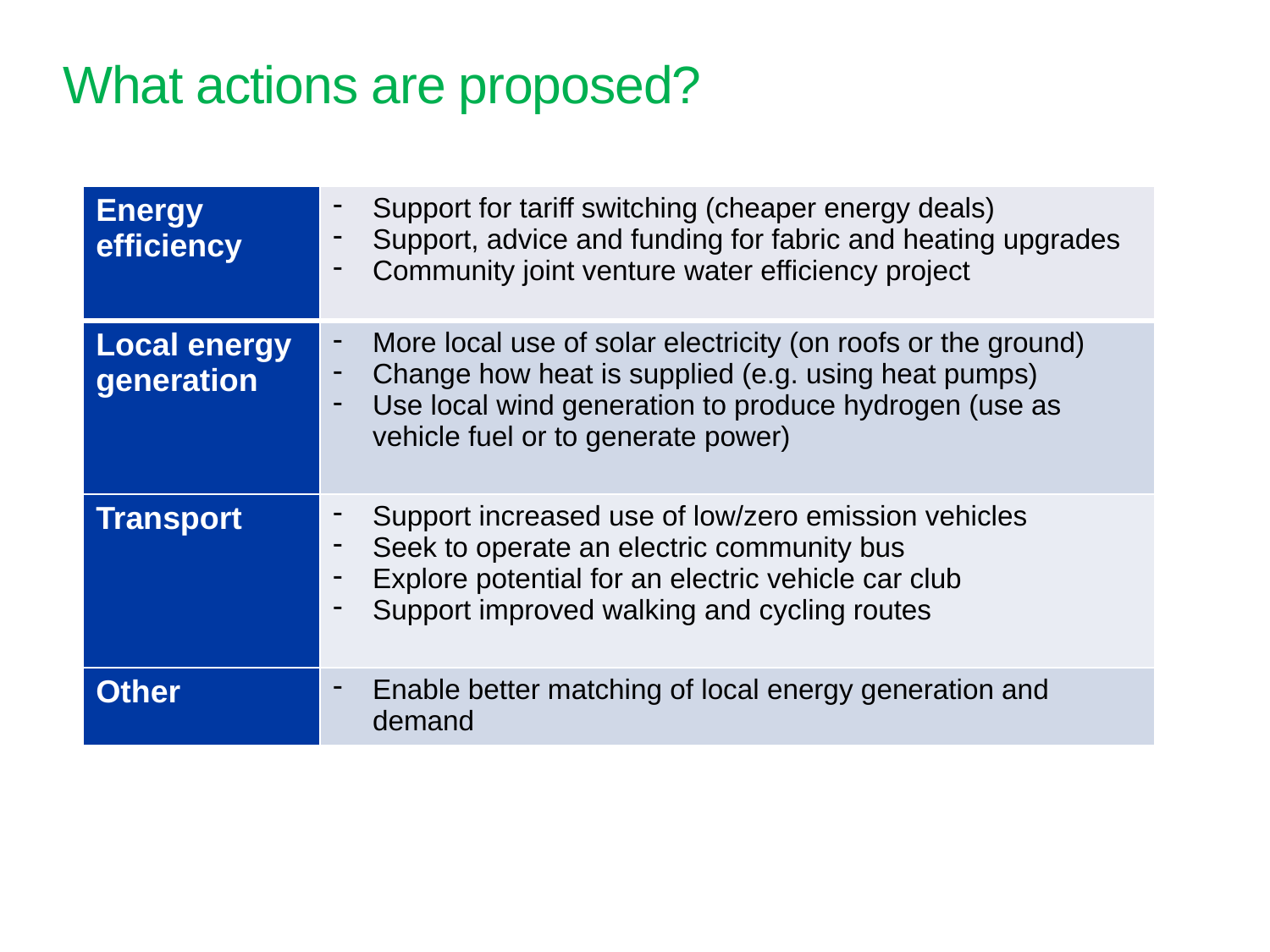

# What actions are proposed?
| Energy efficiency | Support for tariff switching (cheaper energy deals) Support, advice and funding for fabric and heating upgrades Community joint venture water efficiency project |
| --- | --- |
| Local energy generation | More local use of solar electricity (on roofs or the ground) Change how heat is supplied (e.g. using heat pumps) Use local wind generation to produce hydrogen (use as vehicle fuel or to generate power) |
| Transport | Support increased use of low/zero emission vehicles Seek to operate an electric community bus Explore potential for an electric vehicle car club Support improved walking and cycling routes |
| Other | Enable better matching of local energy generation and demand |